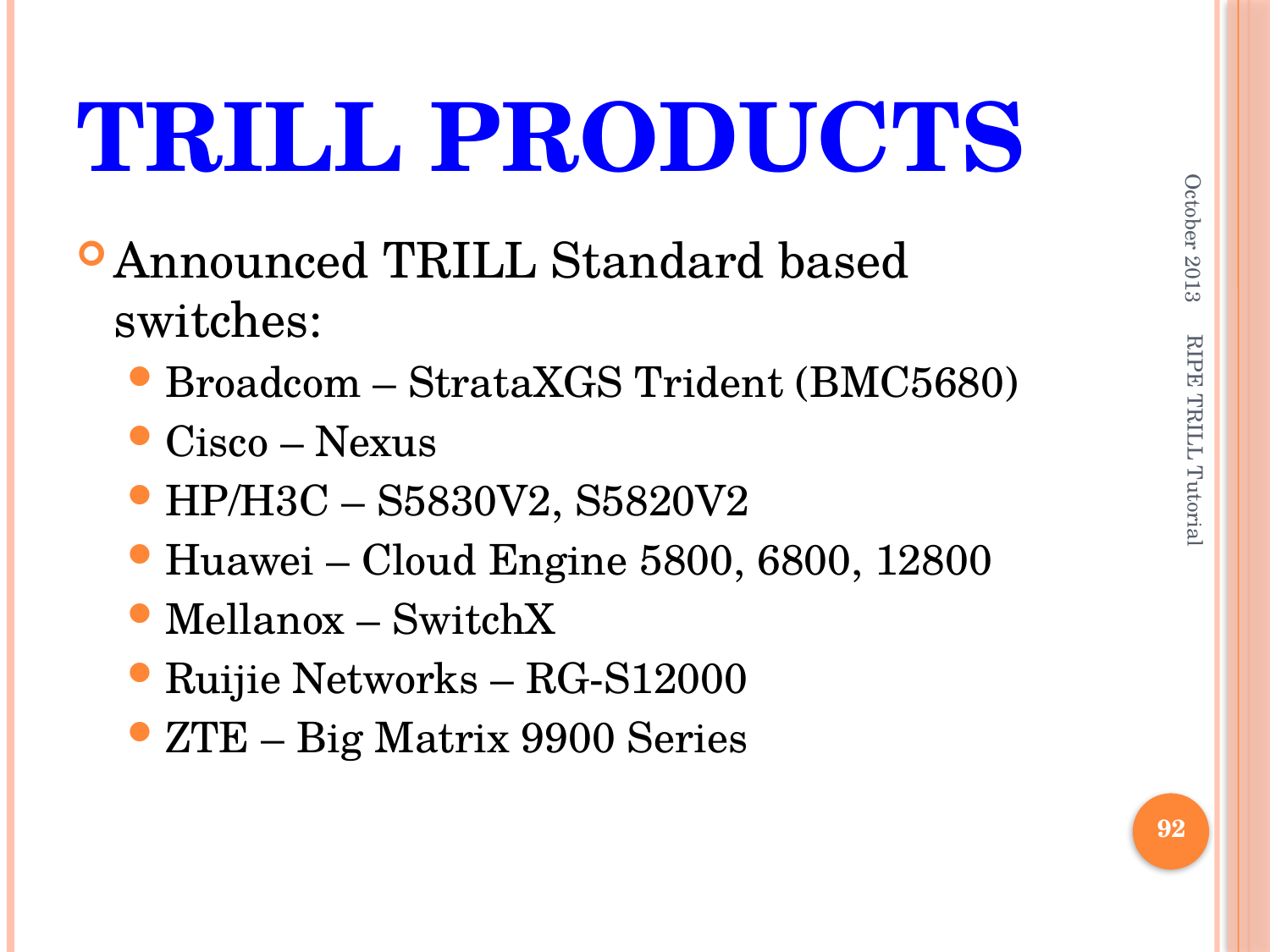

# TRILL Products
October 2013
Announced TRILL Standard based switches:
Broadcom – StrataXGS Trident (BMC5680)
Cisco – Nexus
HP/H3C – S5830V2, S5820V2
Huawei – Cloud Engine 5800, 6800, 12800
Mellanox – SwitchX
Ruijie Networks – RG-S12000
ZTE – Big Matrix 9900 Series

RIPE TRILL Tutorial
92